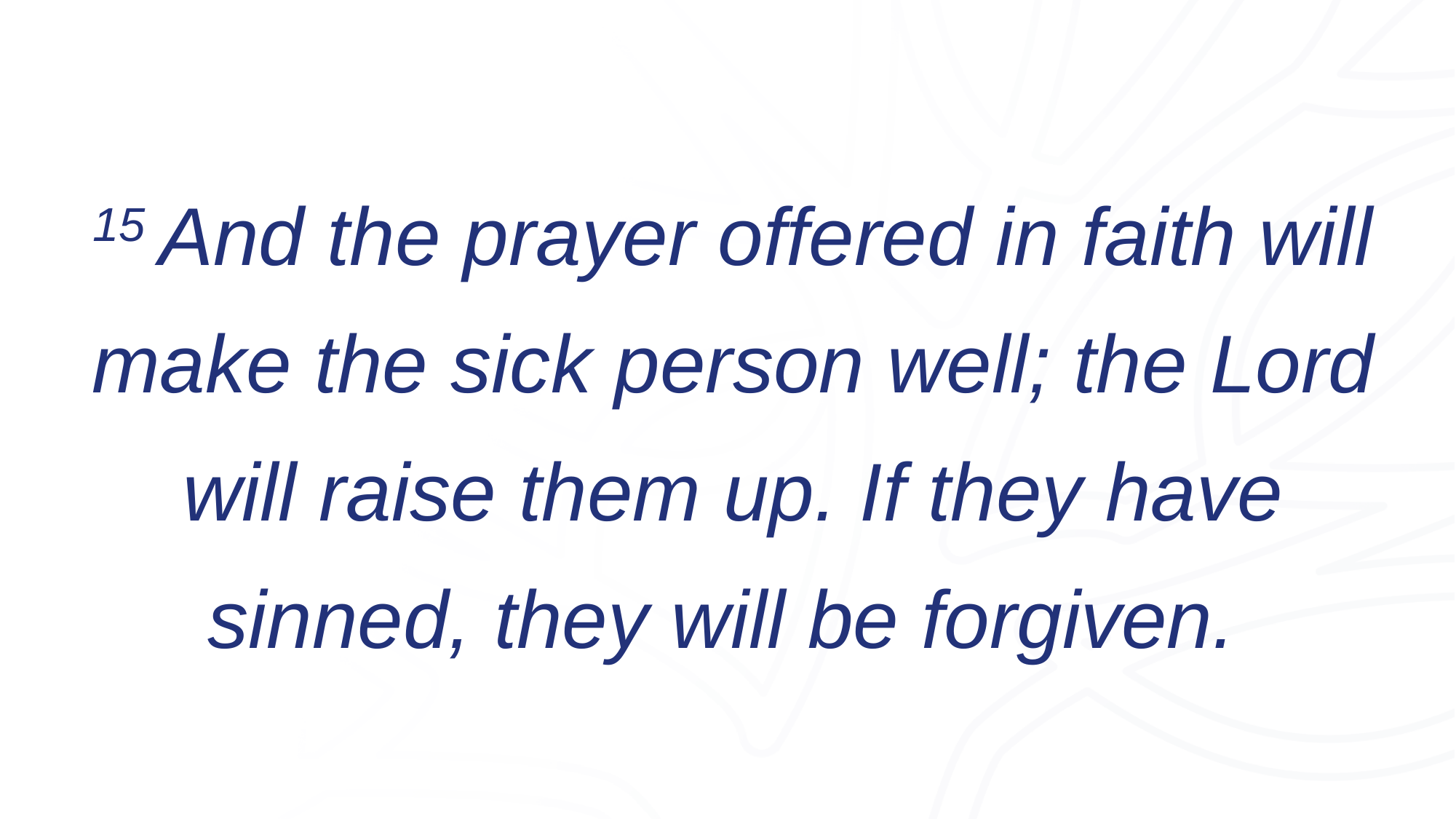

# 15 And the prayer offered in faith will make the sick person well; the Lord will raise them up. If they have sinned, they will be forgiven.